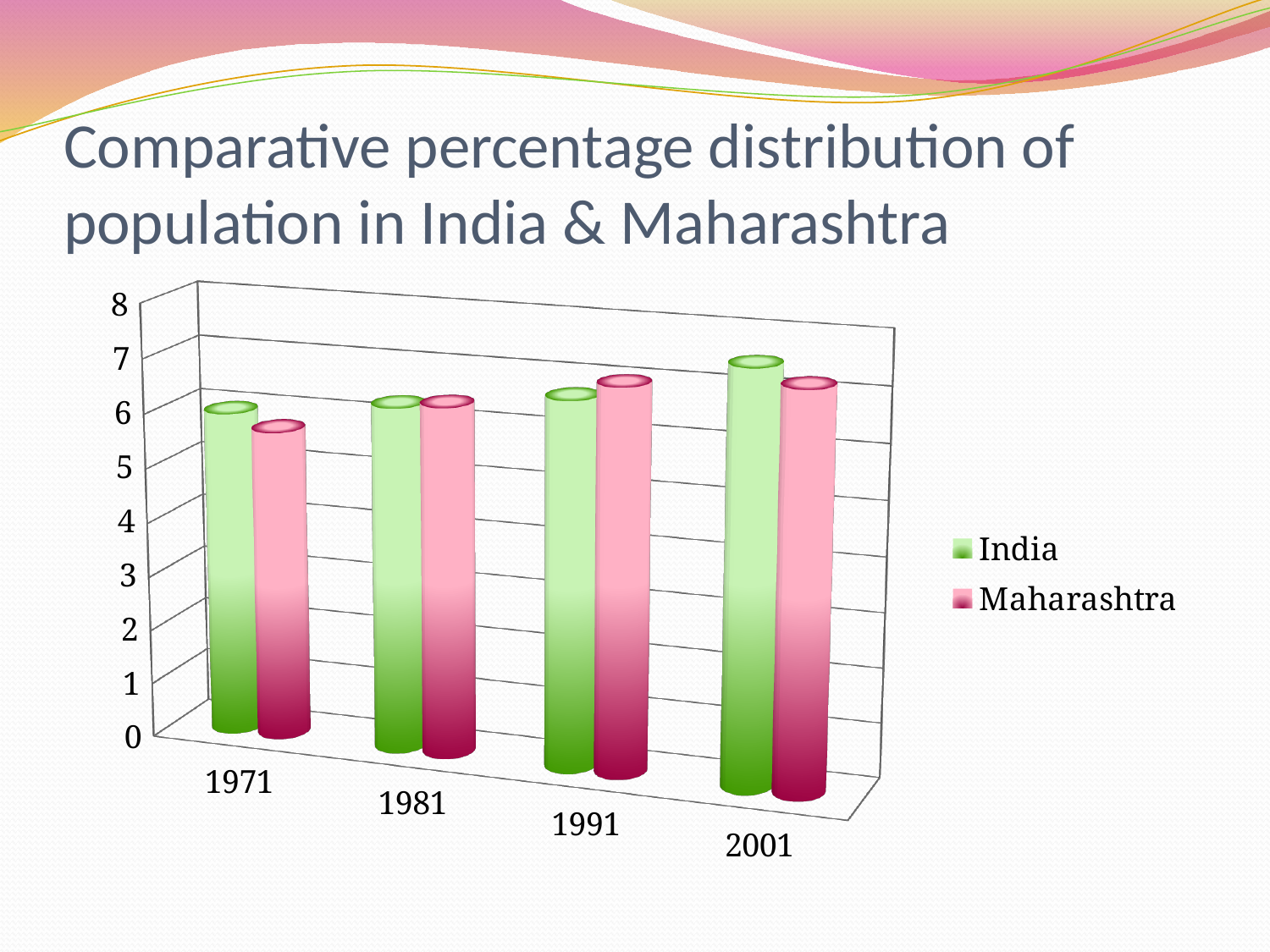

# Comparative percentage distribution of population in India & Maharashtra

[unsupported chart]